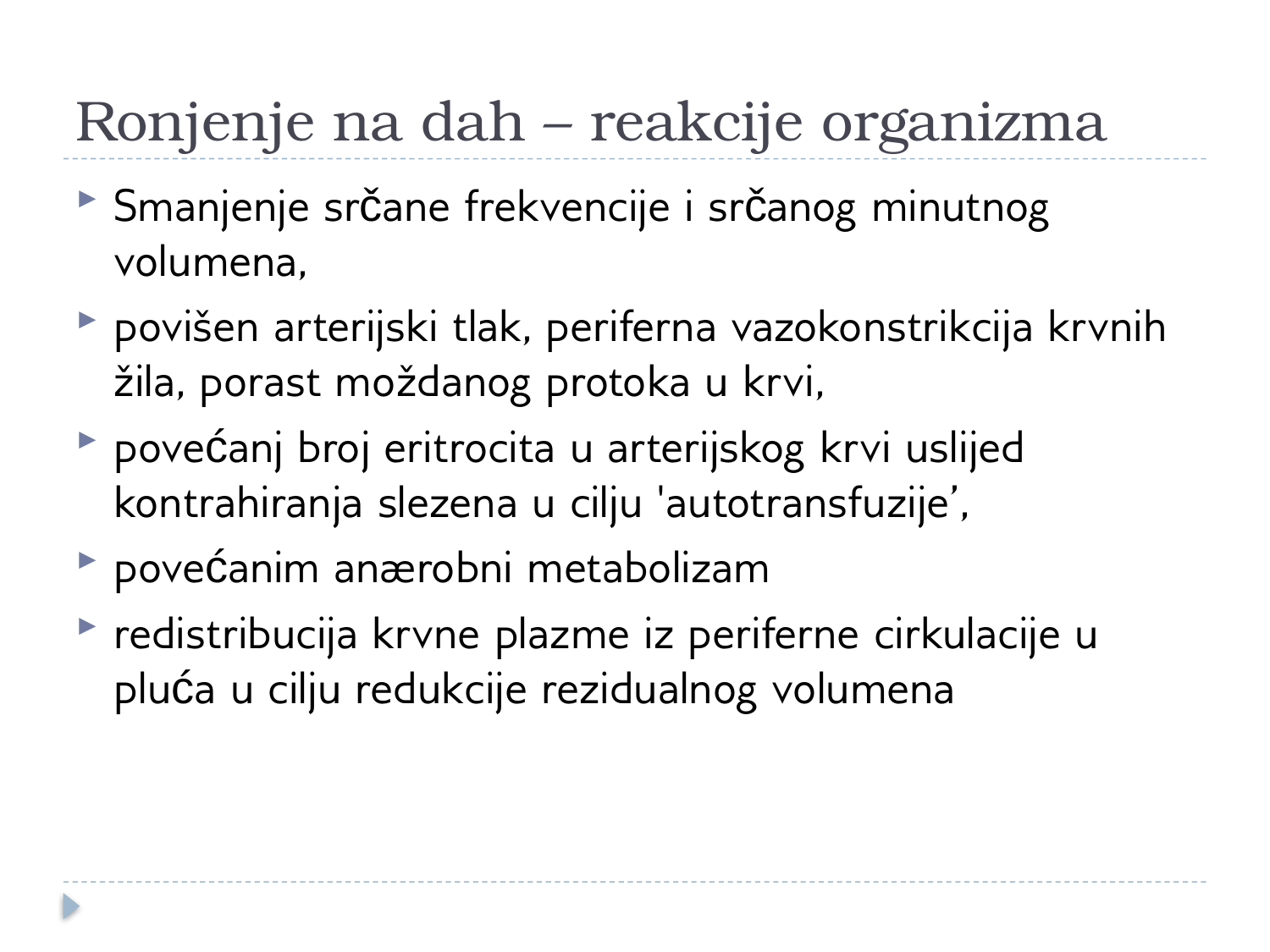

# Ronjenje na dah – reakcije organizma
Smanjenje srčane frekvencije i srčanog minutnog volumena,
povišen arterijski tlak, periferna vazokonstrikcija krvnih žila, porast moždanog protoka u krvi,
povećanj broj eritrocita u arterijskog krvi uslijed kontrahiranja slezena u cilju 'autotransfuzije’,
povećanim anaerobni metabolizam
redistribucija krvne plazme iz periferne cirkulacije u pluća u cilju redukcije rezidualnog volumena